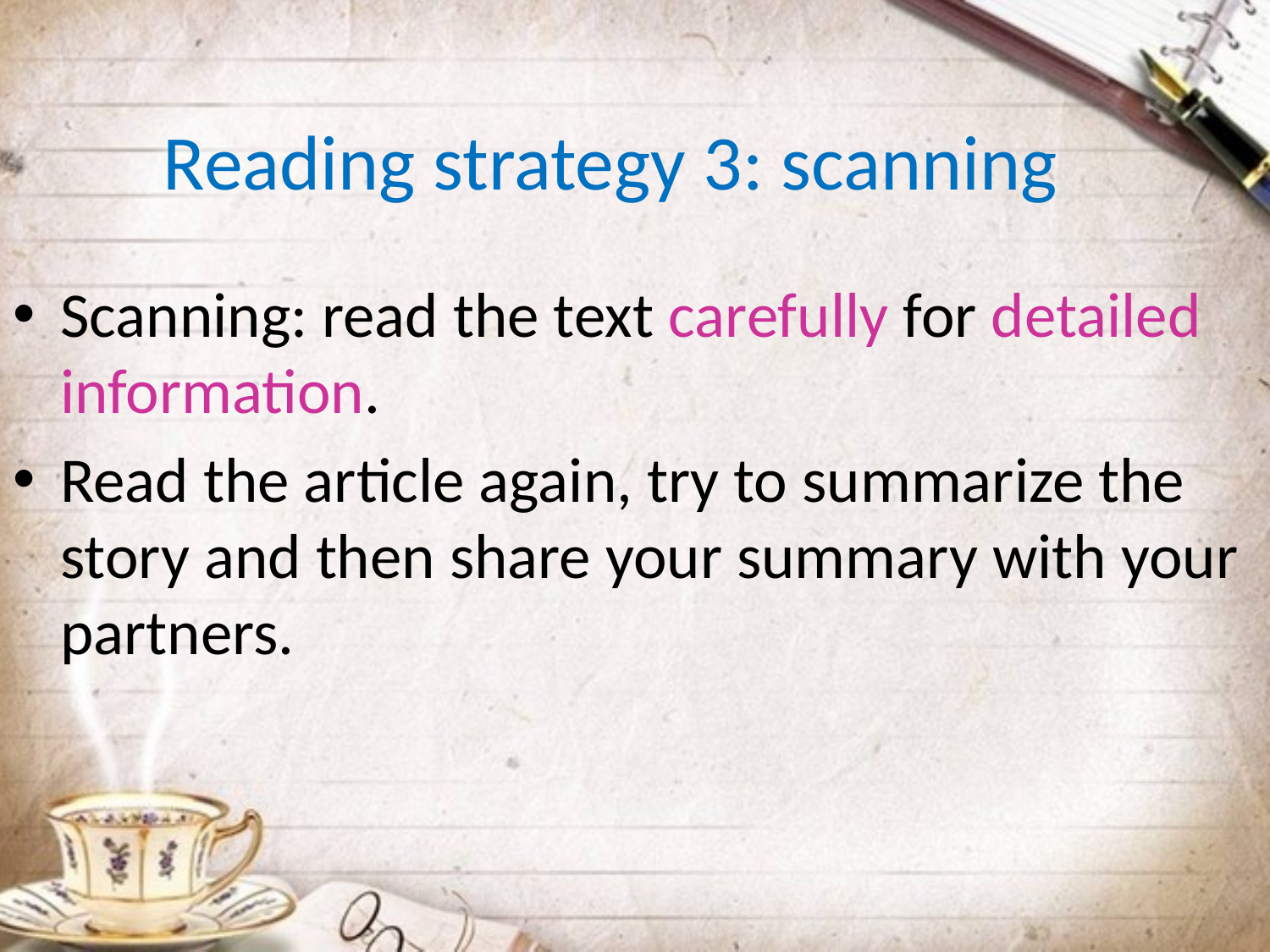

# Reading strategy 3: scanning
Scanning: read the text carefully for detailed information.
Read the article again, try to summarize the story and then share your summary with your partners.